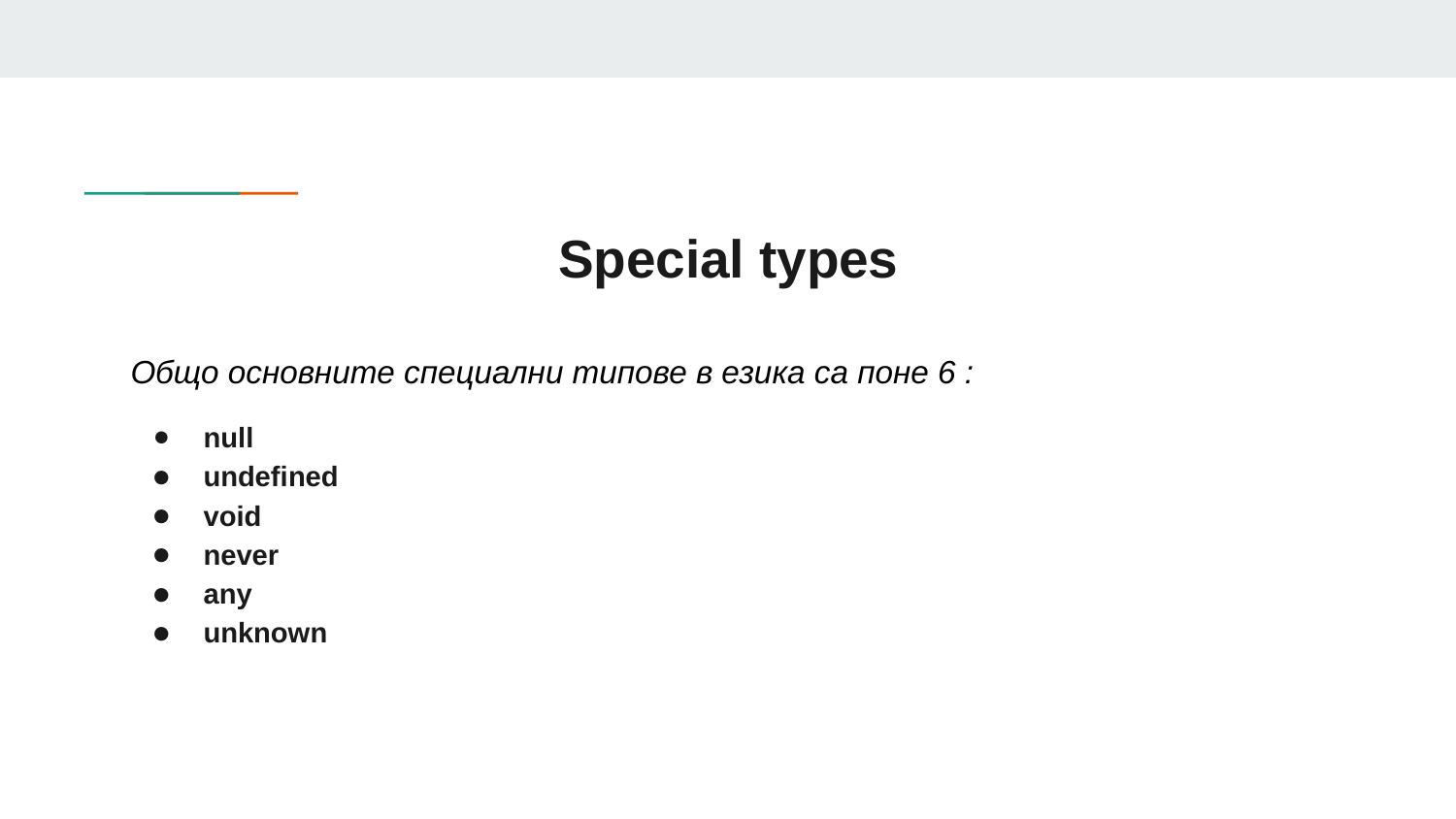

# Special types
Общо основните специални типове в езика са поне 6 :
null
undefined
void
never
any
unknown